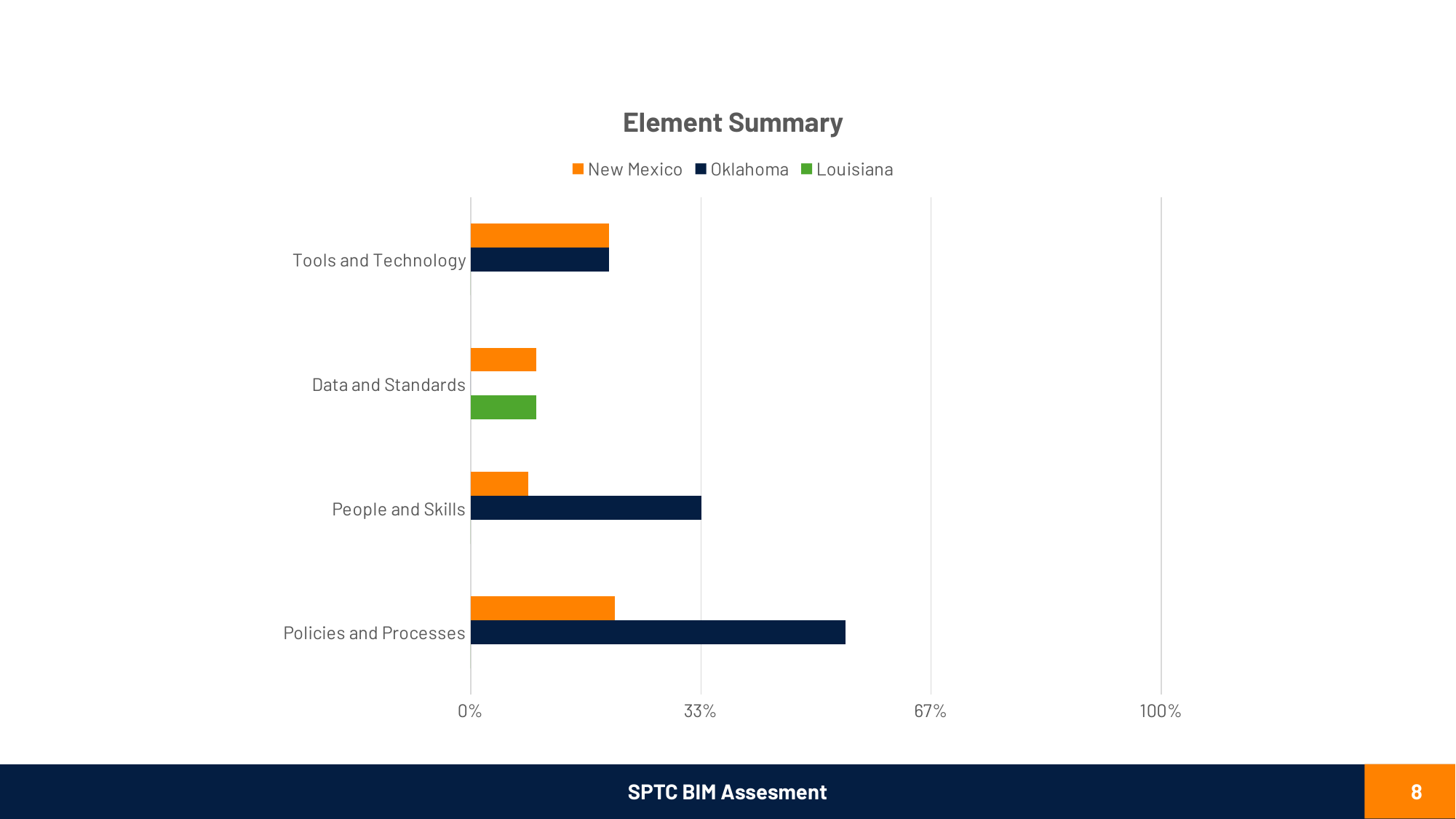

### Chart: Element Summary

| Category |  |  |  |
|---|---|---|---|
| Policies and Processes | 0.0 | 0.5416666666666666 | 0.20833333333333334 |
| People and Skills | 0.0 | 0.3333333333333333 | 0.08333333333333333 |
| Data and Standards | 0.09523809523809523 | 0.0 | 0.09523809523809523 |
| Tools and Technology | 0.0 | 0.2 | 0.2 |
SPTC BIM Assesment
8